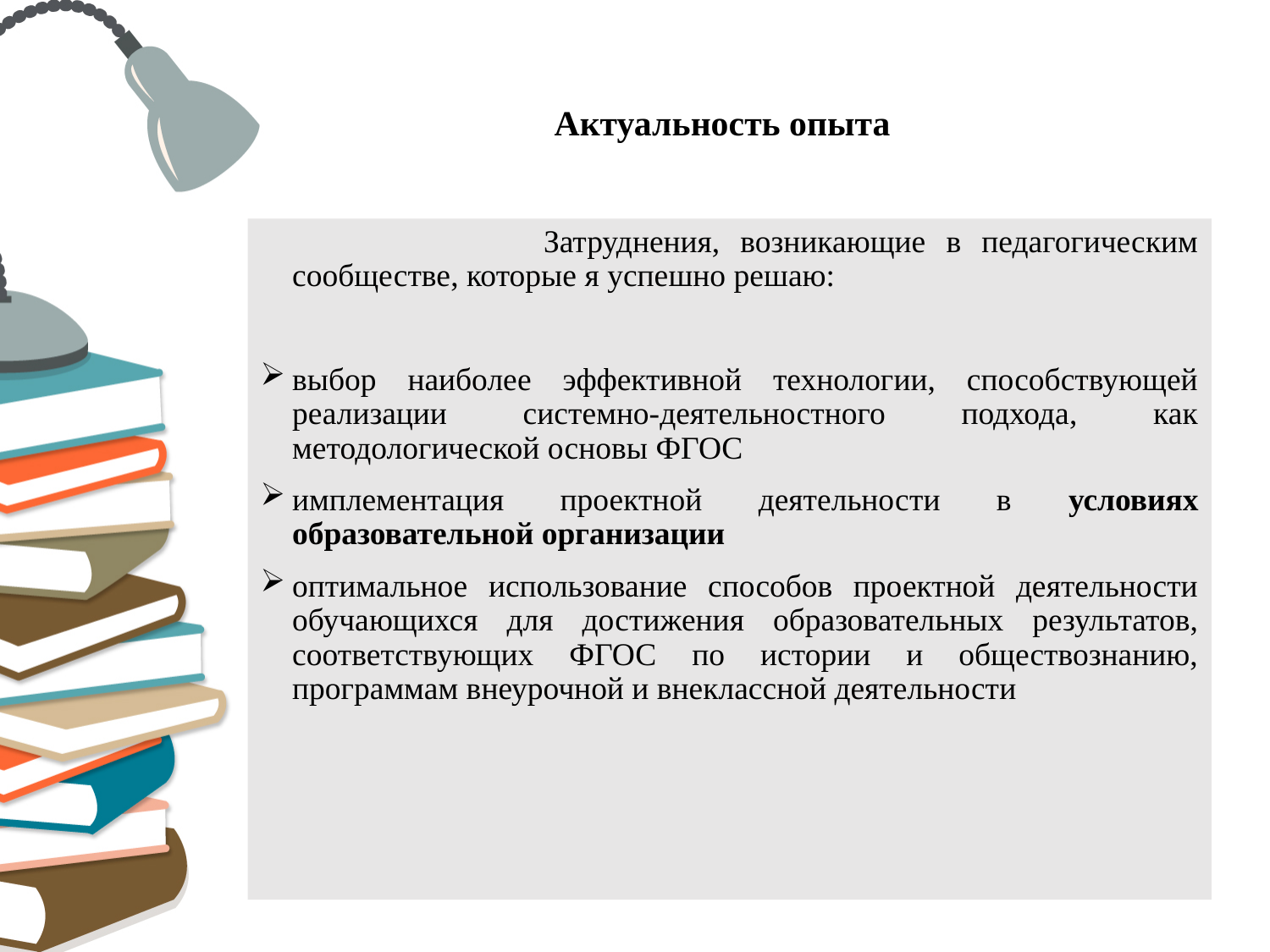

# Актуальность опыта
          	Затруднения, возникающие в педагогическим сообществе, которые я успешно решаю:

выбор наиболее эффективной технологии, способствующей реализации системно-деятельностного подхода, как методологической основы ФГОС
имплементация проектной деятельности в условиях образовательной организации
оптимальное использование способов проектной деятельности обучающихся для достижения образовательных результатов, соответствующих ФГОС по истории и обществознанию, программам внеурочной и внеклассной деятельности